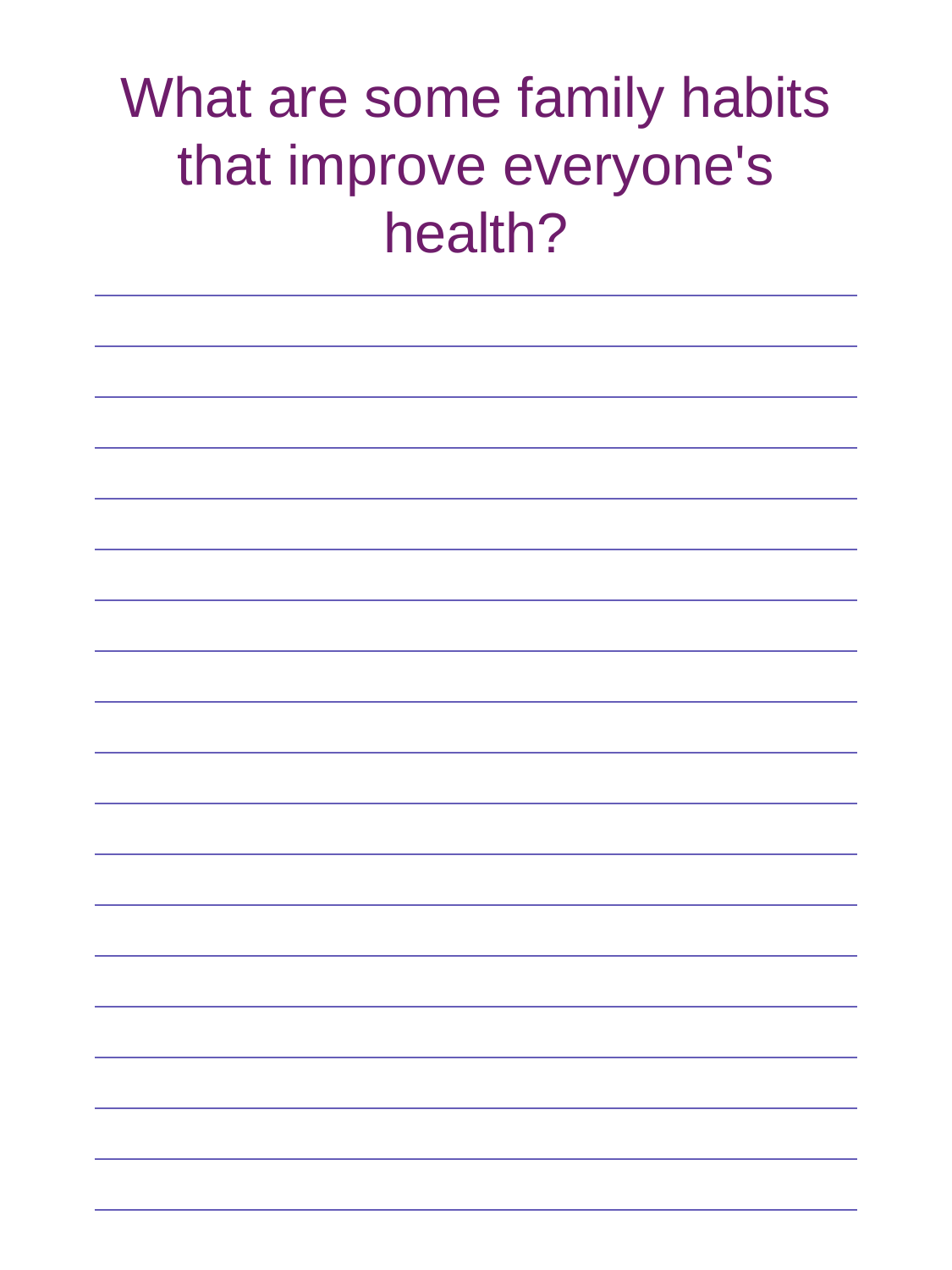

What are some family habits that improve everyone's health?
|  |
| --- |
|  |
|  |
|  |
|  |
|  |
|  |
|  |
|  |
|  |
|  |
|  |
|  |
|  |
|  |
|  |
|  |
|  |